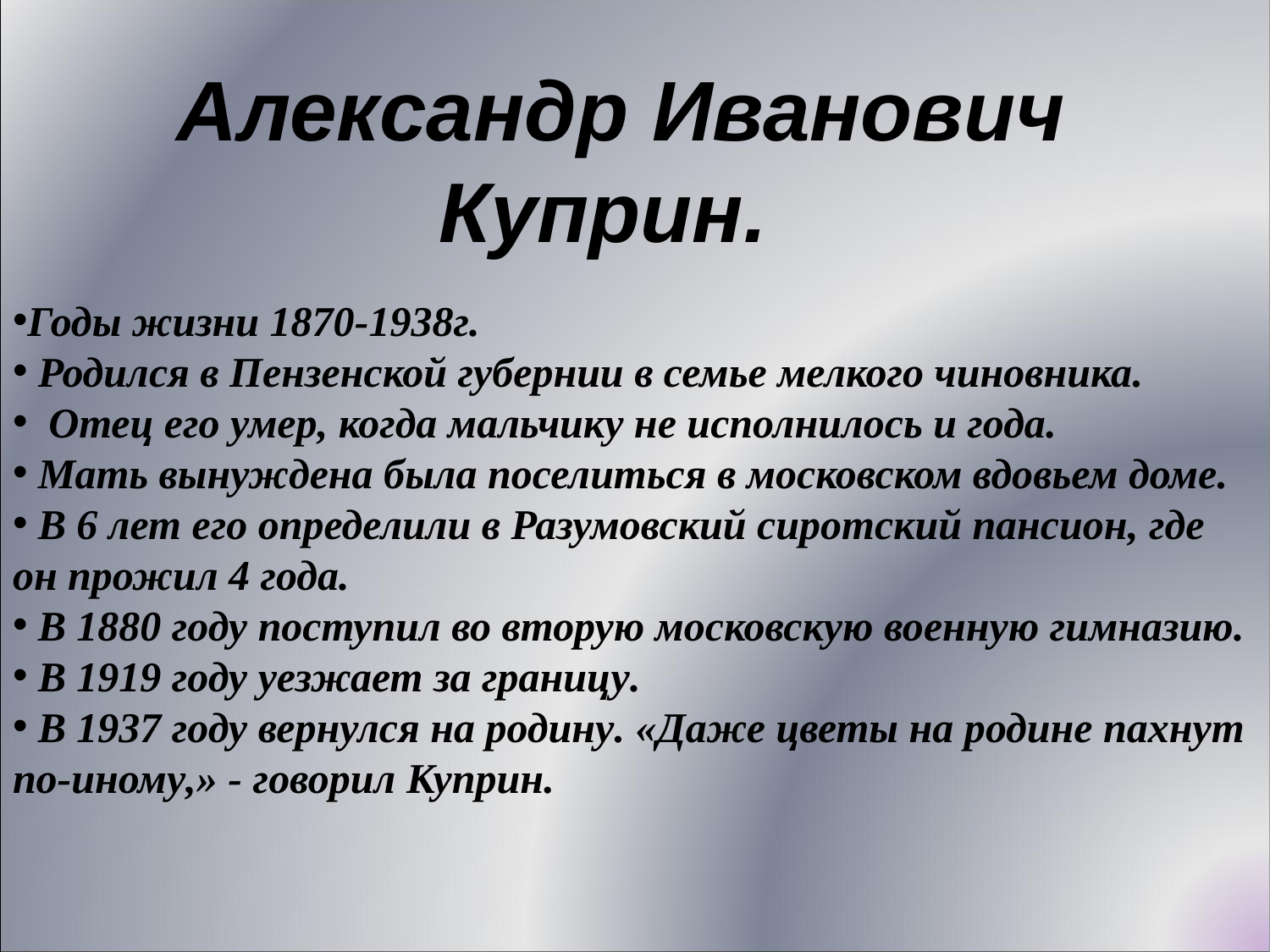

Годы жизни 1870-1938г.
 Родился в Пензенской губернии в семье мелкого чиновника.
  Отец его умер, когда мальчику не исполнилось и года.
 Мать вынуждена была поселиться в московском вдовьем доме.
 В 6 лет его определили в Разумовский сиротский пансион, где он прожил 4 года.
 В 1880 году поступил во вторую московскую военную гимназию.
 В 1919 году уезжает за границу.
 В 1937 году вернулся на родину. «Даже цветы на родине пахнут по-иному,» - говорил Куприн.

 Александр Иванович Куприн.